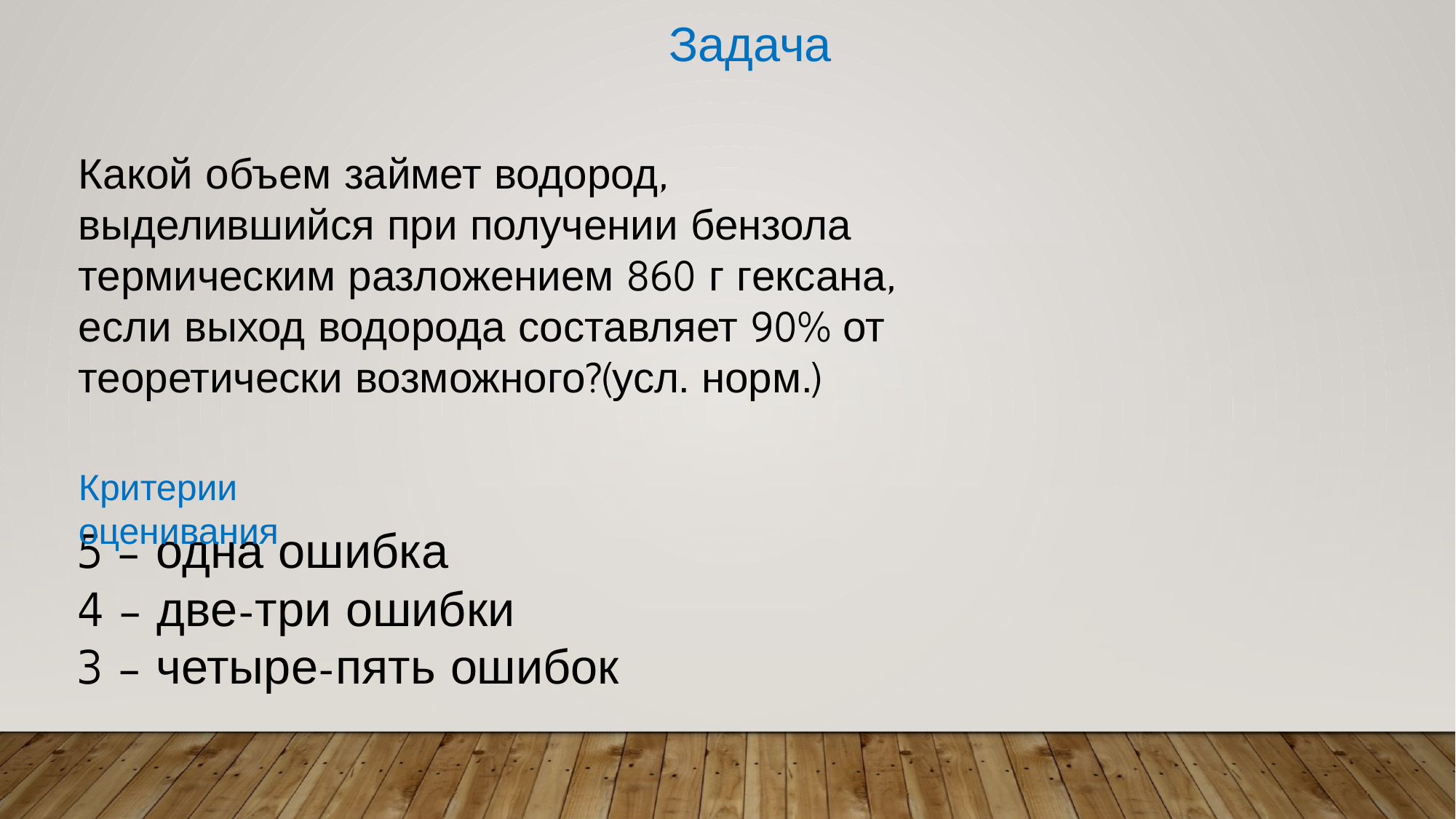

Задача
Какой объем займет водород, выделившийся при получении бензола термическим разложением 860 г гексана, если выход водорода составляет 90% от теоретически возможного?(усл. норм.)
Критерии оценивания
5 – одна ошибка
4 – две-три ошибки
3 – четыре-пять ошибок